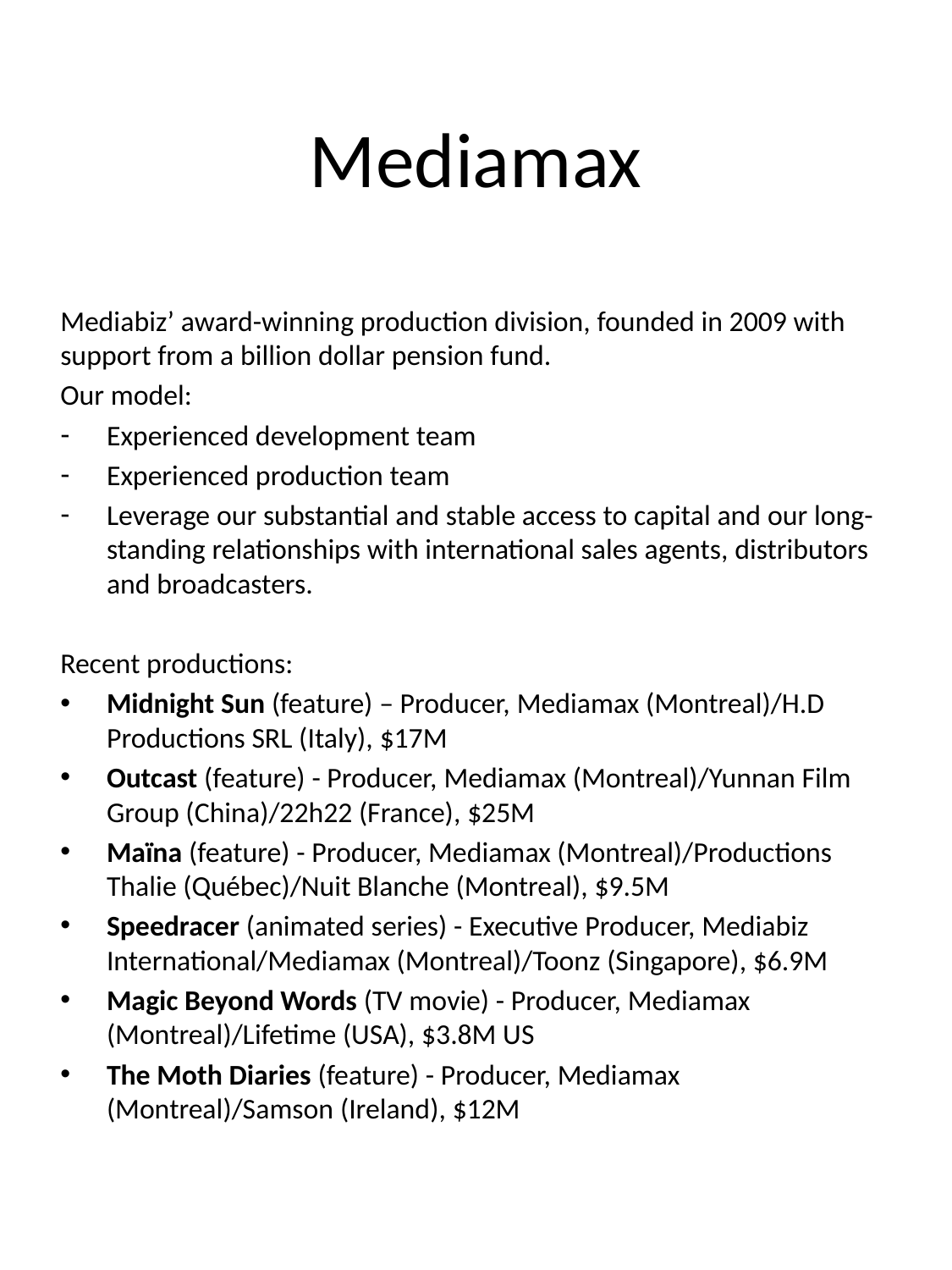

# Mediamax
Mediabiz’ award-winning production division, founded in 2009 with support from a billion dollar pension fund.
Our model:
Experienced development team
Experienced production team
Leverage our substantial and stable access to capital and our long-standing relationships with international sales agents, distributors and broadcasters.

Recent productions:
Midnight Sun (feature) – Producer, Mediamax (Montreal)/H.D Productions SRL (Italy), $17M
Outcast (feature) - Producer, Mediamax (Montreal)/Yunnan Film Group (China)/22h22 (France), $25M
Maïna (feature) - Producer, Mediamax (Montreal)/Productions Thalie (Québec)/Nuit Blanche (Montreal), $9.5M
Speedracer (animated series) - Executive Producer, Mediabiz International/Mediamax (Montreal)/Toonz (Singapore), $6.9M
Magic Beyond Words (TV movie) - Producer, Mediamax (Montreal)/Lifetime (USA), $3.8M US
The Moth Diaries (feature) - Producer, Mediamax (Montreal)/Samson (Ireland), $12M